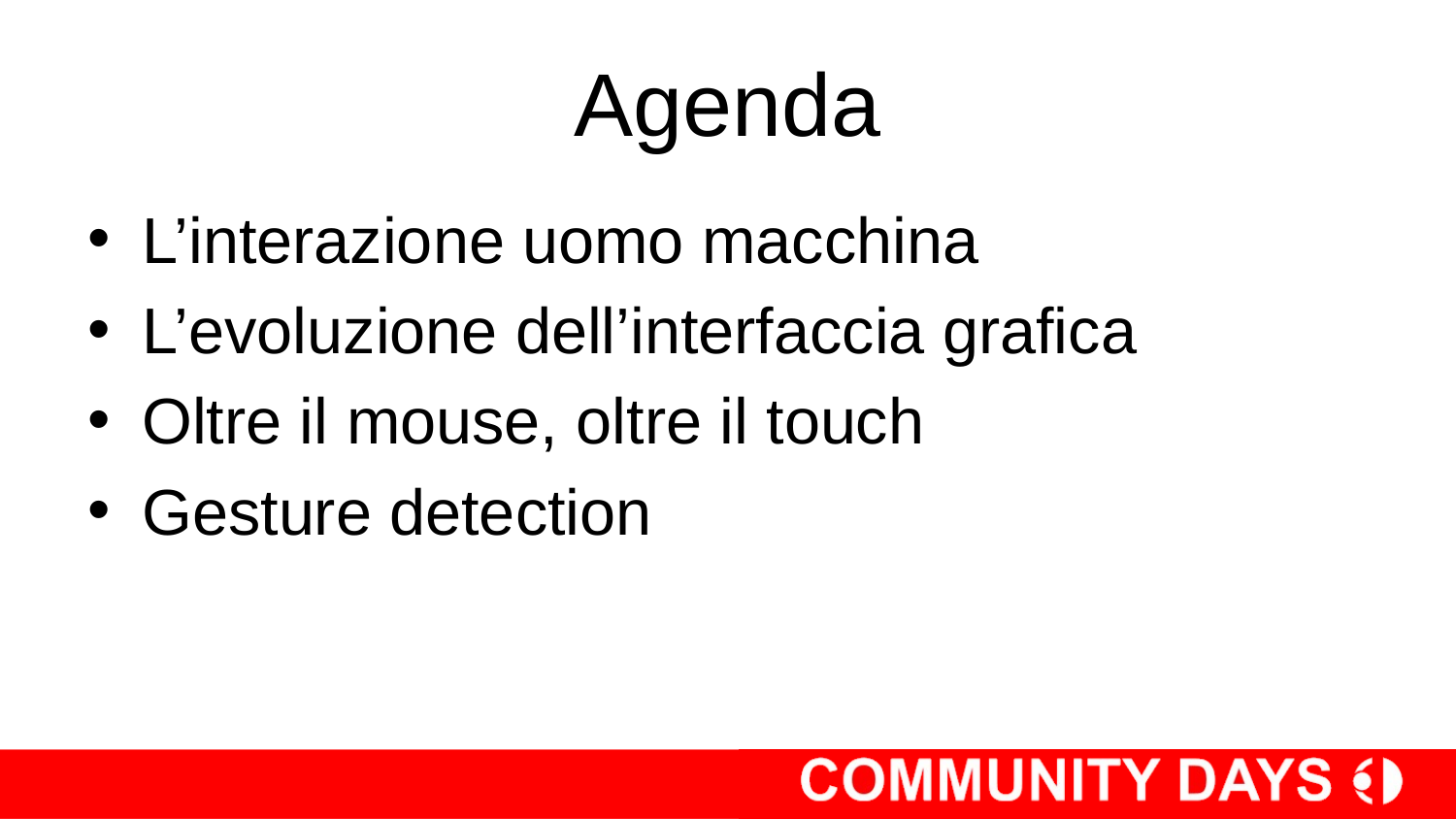

# Agenda
L’interazione uomo macchina
L’evoluzione dell’interfaccia grafica
Oltre il mouse, oltre il touch
Gesture detection